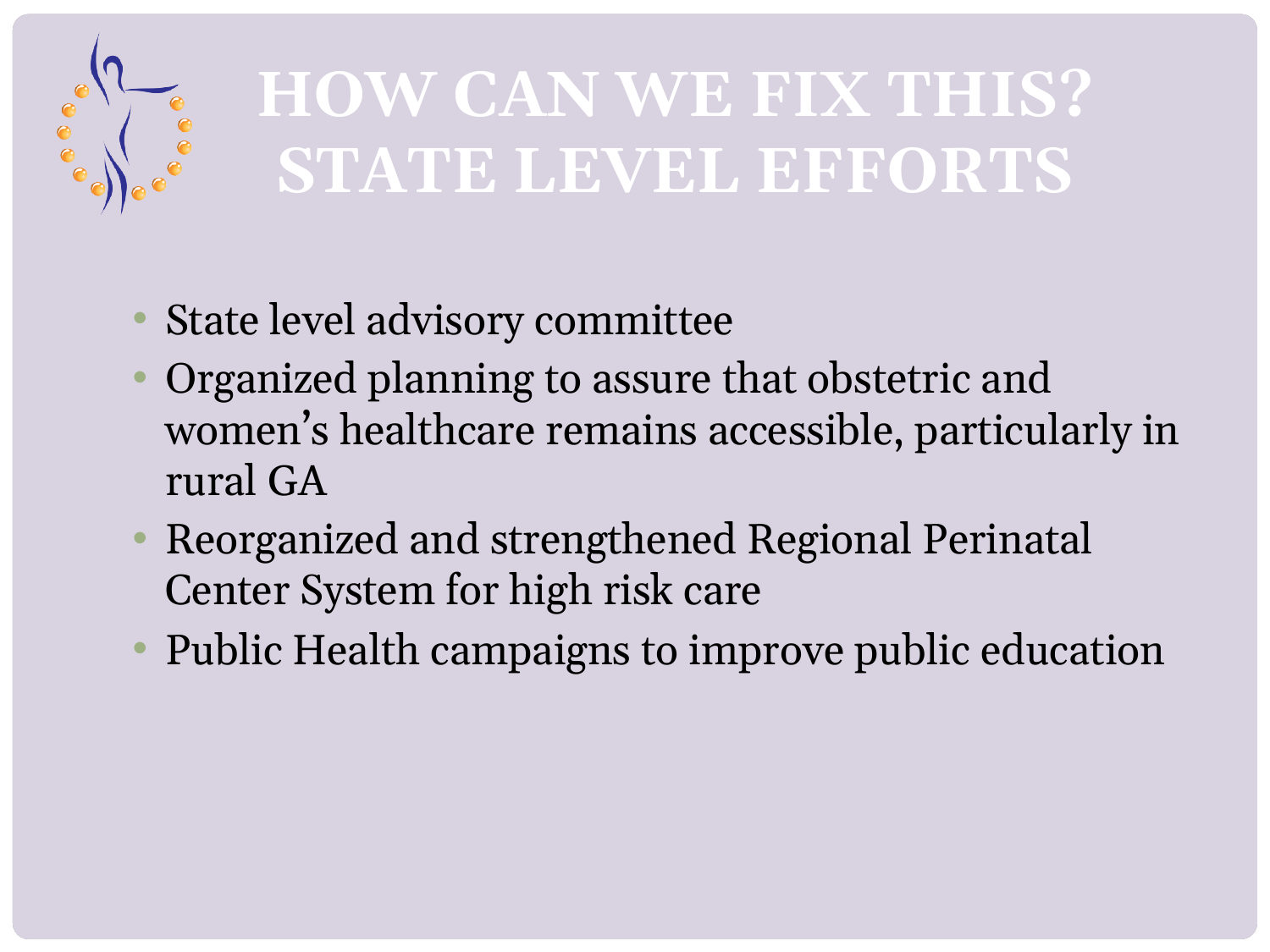

# HOW CAN WE FIX THIS? STATE LEVEL EFFORTS
State level advisory committee
Organized planning to assure that obstetric and women’s healthcare remains accessible, particularly in rural GA
Reorganized and strengthened Regional Perinatal Center System for high risk care
Public Health campaigns to improve public education